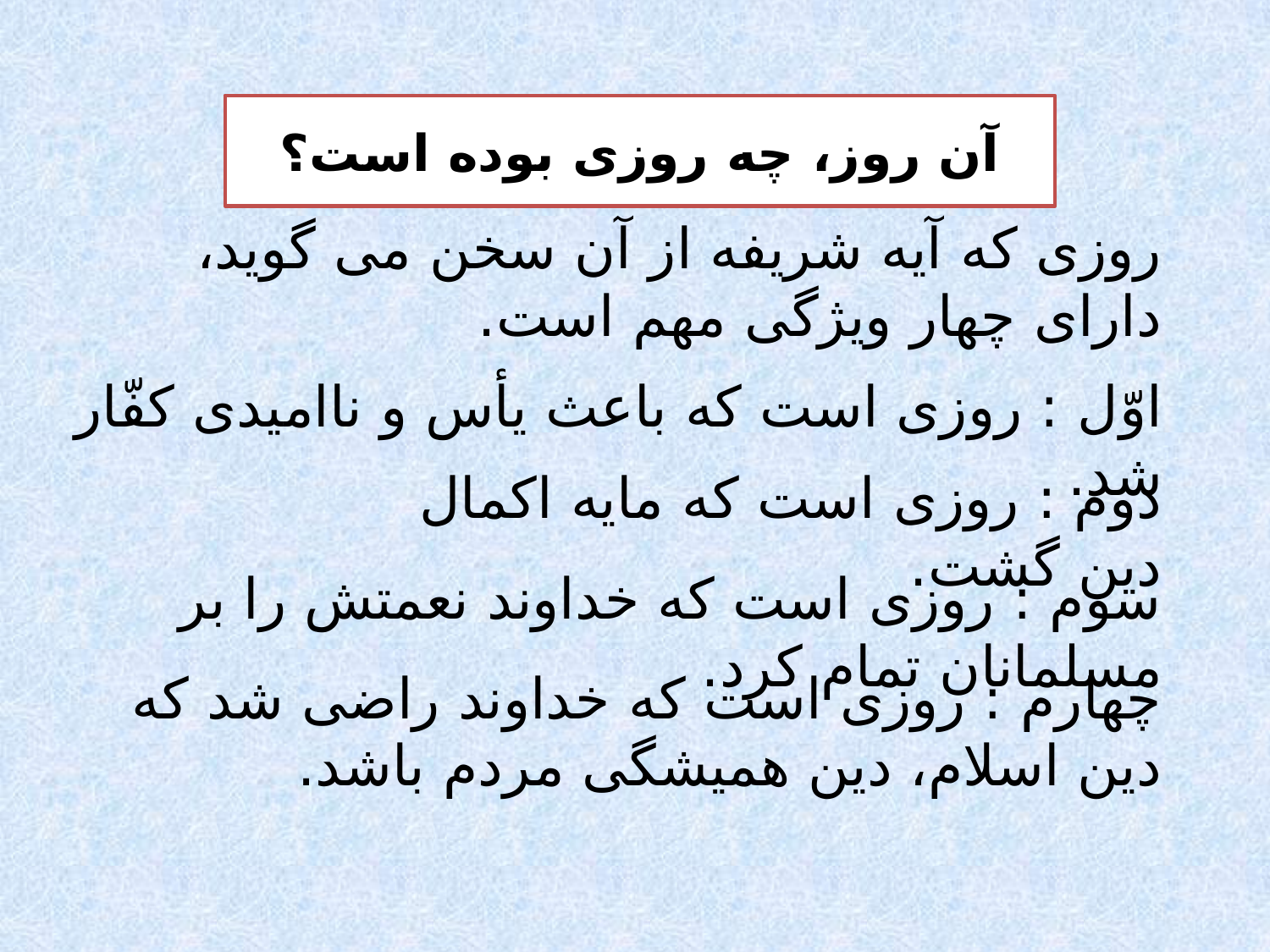

# آن روز، چه روزى بوده است؟
روزى كه آيه شريفه از آن سخن مى گويد، داراى چهار ويژگى مهم است.
اوّل : روزى است كه باعث يأس و نااميدى كفّار شد.
دوم : روزى است كه مايه اكمال دين گشت.
سوم : روزى است كه خداوند نعمتش را بر مسلمانان تمام كرد.
چهارم : روزى است كه خداوند راضى شد كه دين اسلام، دين هميشگى مردم باشد.